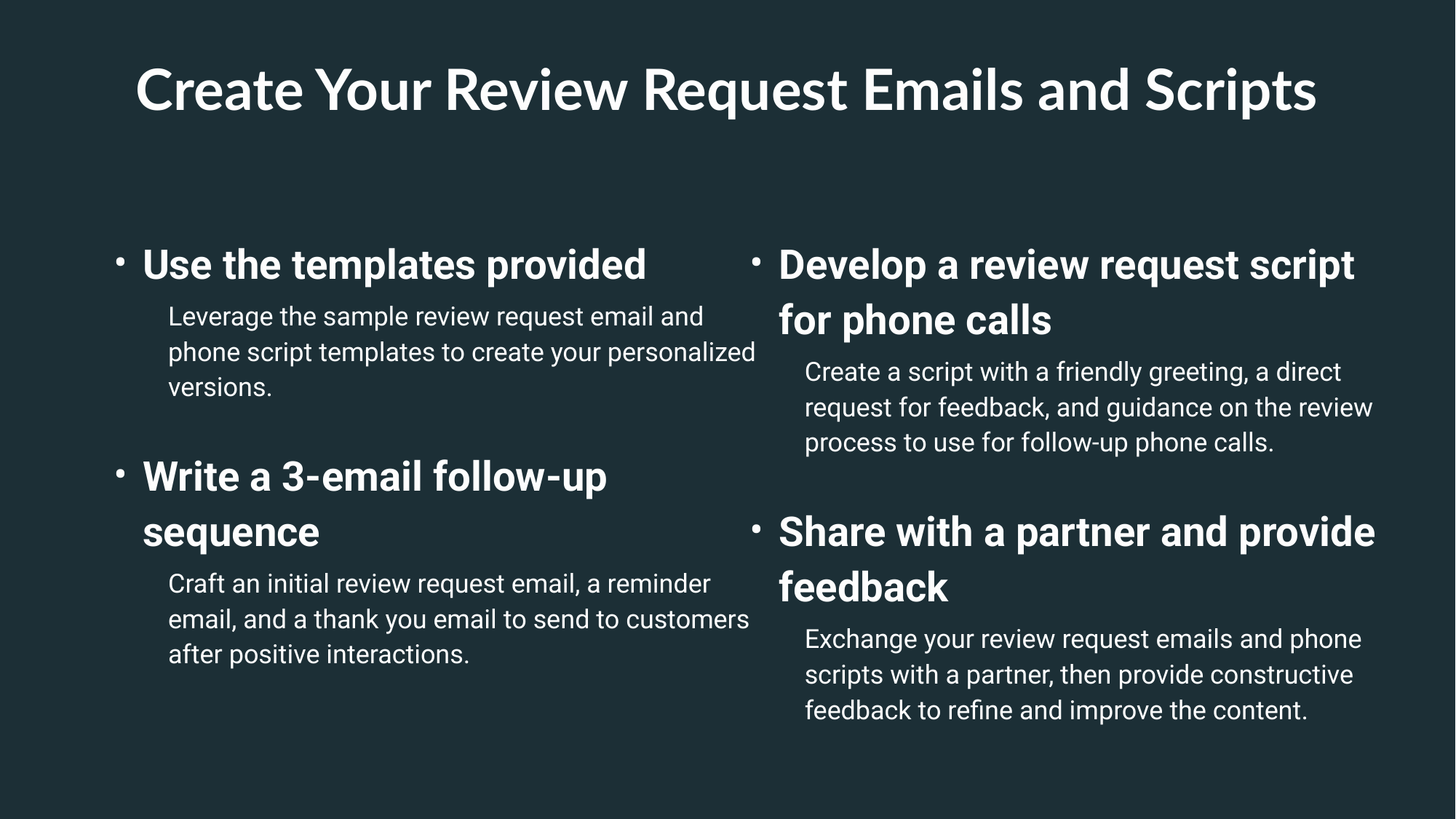

Create Your Review Request Emails and Scripts
Use the templates provided
Leverage the sample review request email and phone script templates to create your personalized versions.
Write a 3-email follow-up sequence
Craft an initial review request email, a reminder email, and a thank you email to send to customers after positive interactions.
Develop a review request script for phone calls
Create a script with a friendly greeting, a direct request for feedback, and guidance on the review process to use for follow-up phone calls.
Share with a partner and provide feedback
Exchange your review request emails and phone scripts with a partner, then provide constructive feedback to refine and improve the content.